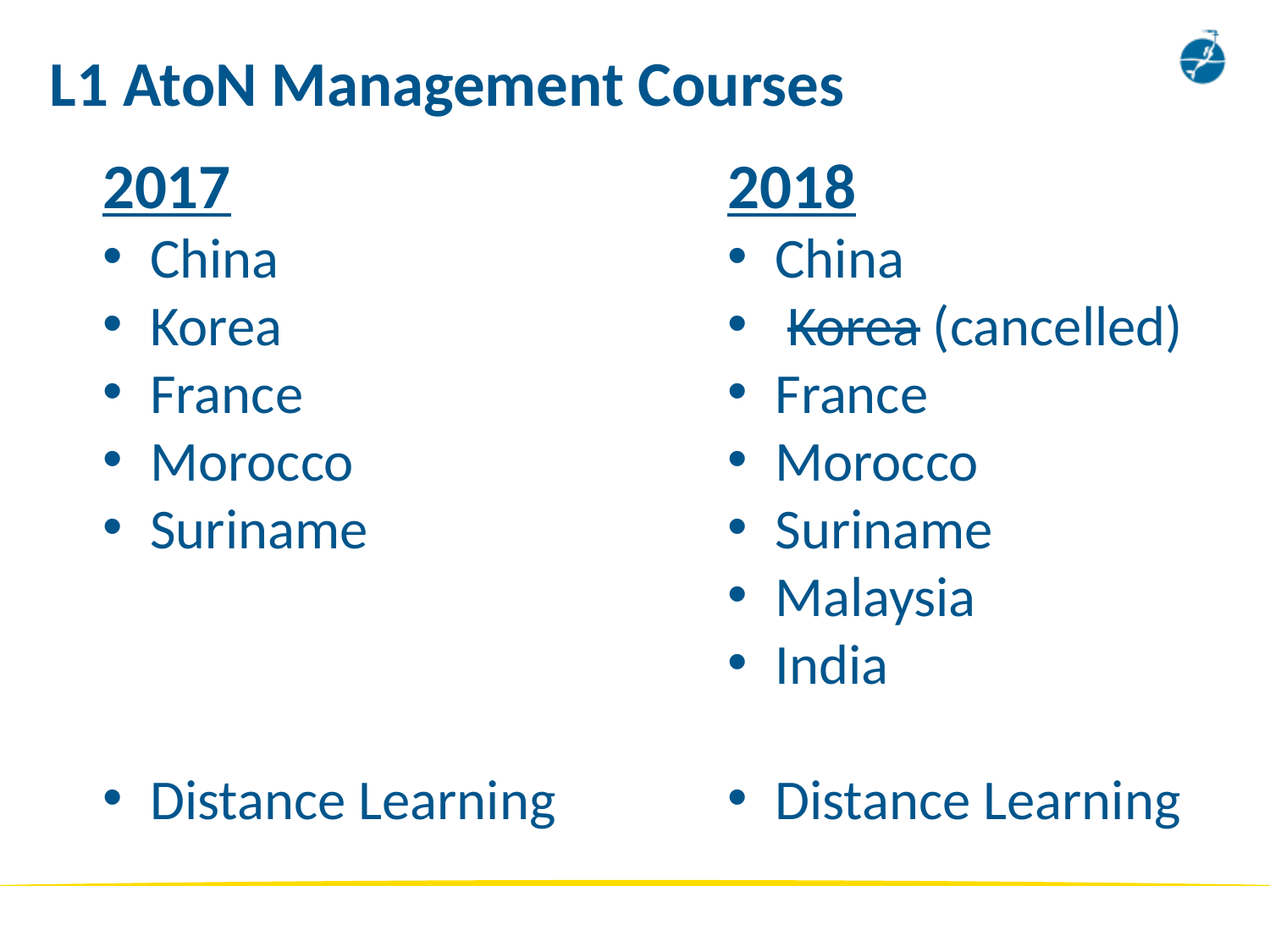

# L1 AtoN Management Courses
2017
China
Korea
France
Morocco
Suriname

Distance Learning
2018
China
 Korea (cancelled)
France
Morocco
Suriname
Malaysia
India

Distance Learning